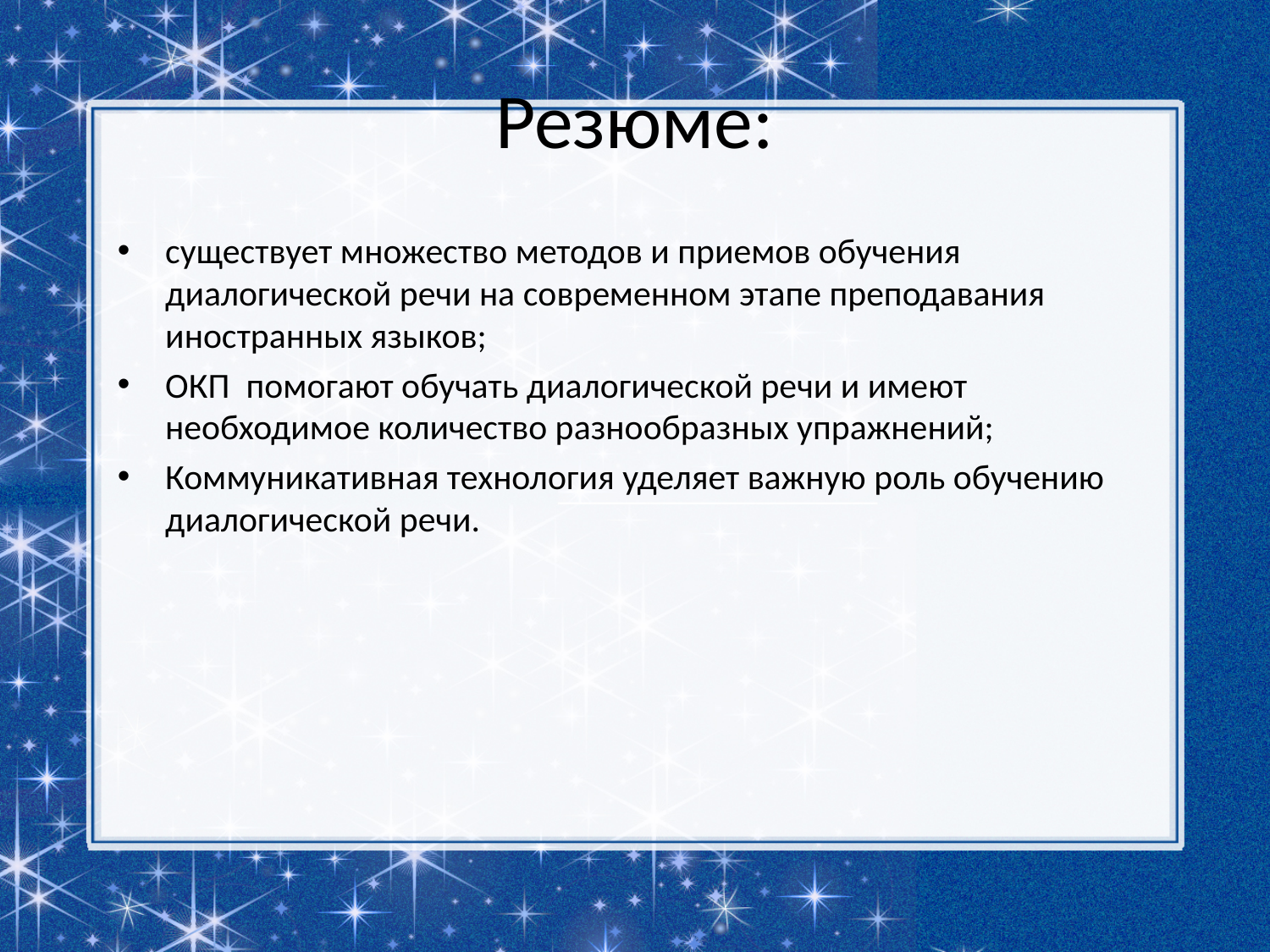

# Резюме:
существует множество методов и приемов обучения диалогической речи на современном этапе преподавания иностранных языков;
ОКП  помогают обучать диалогической речи и имеют необходимое количество разнообразных упражнений;
Коммуникативная технология уделяет важную роль обучению диалогической речи.